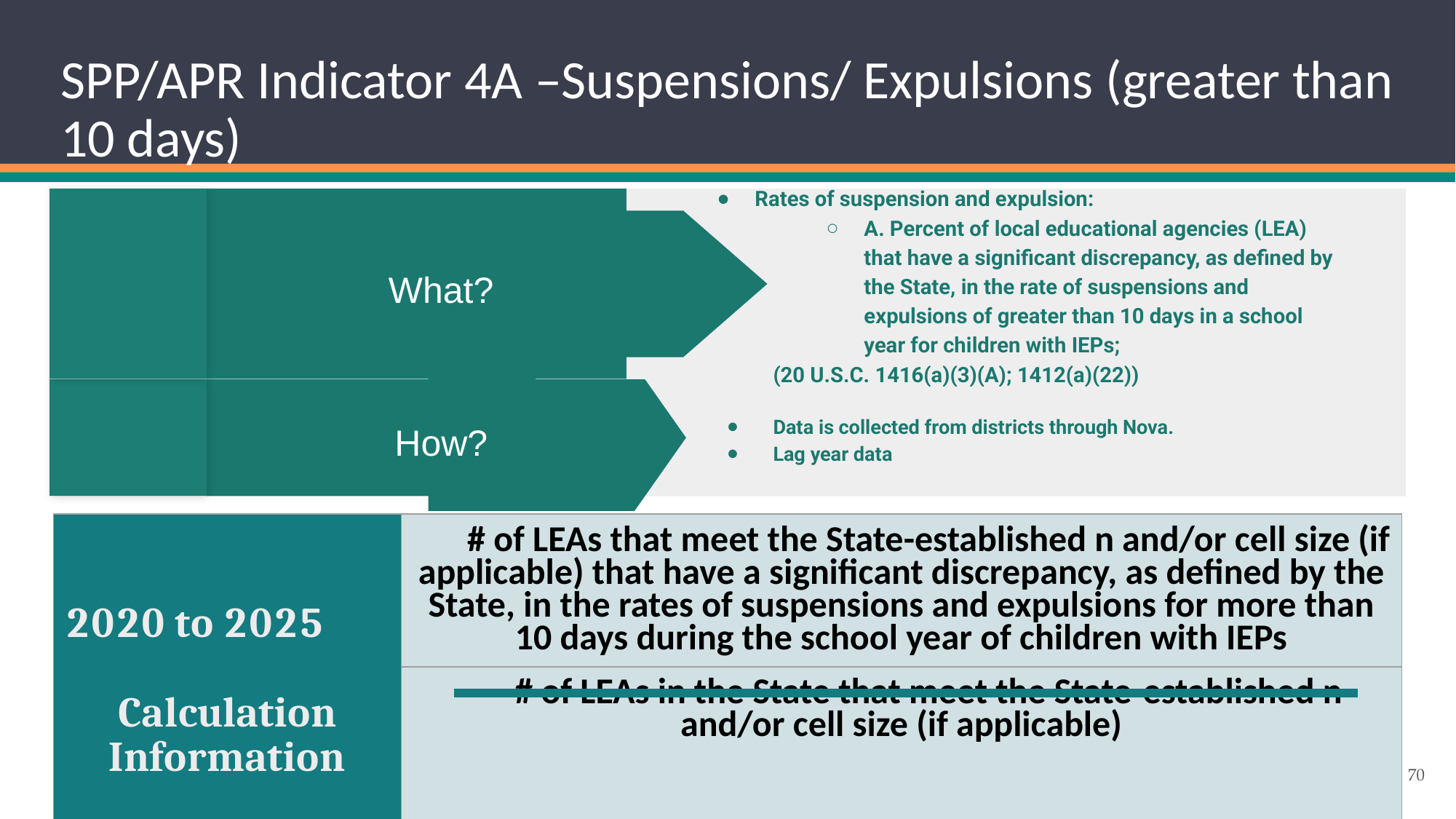

# SPP/APR Indicator 4A –Suspensions/ Expulsions (greater than 10 days)

Rates of suspension and expulsion:
A. Percent of local educational agencies (LEA) that have a significant discrepancy, as defined by the State, in the rate of suspensions and expulsions of greater than 10 days in a school year for children with IEPs;
(20 U.S.C. 1416(a)(3)(A); 1412(a)(22))
What?

Data is collected from districts through Nova.
Lag year data
How?
| 2020 to 2025 Calculation Information | # of LEAs that meet the State-established n and/or cell size (if applicable) that have a significant discrepancy, as defined by the State, in the rates of suspensions and expulsions for more than 10 days during the school year of children with IEPs |
| --- | --- |
|  | # of LEAs in the State that meet the State-established n and/or cell size (if applicable) |
70